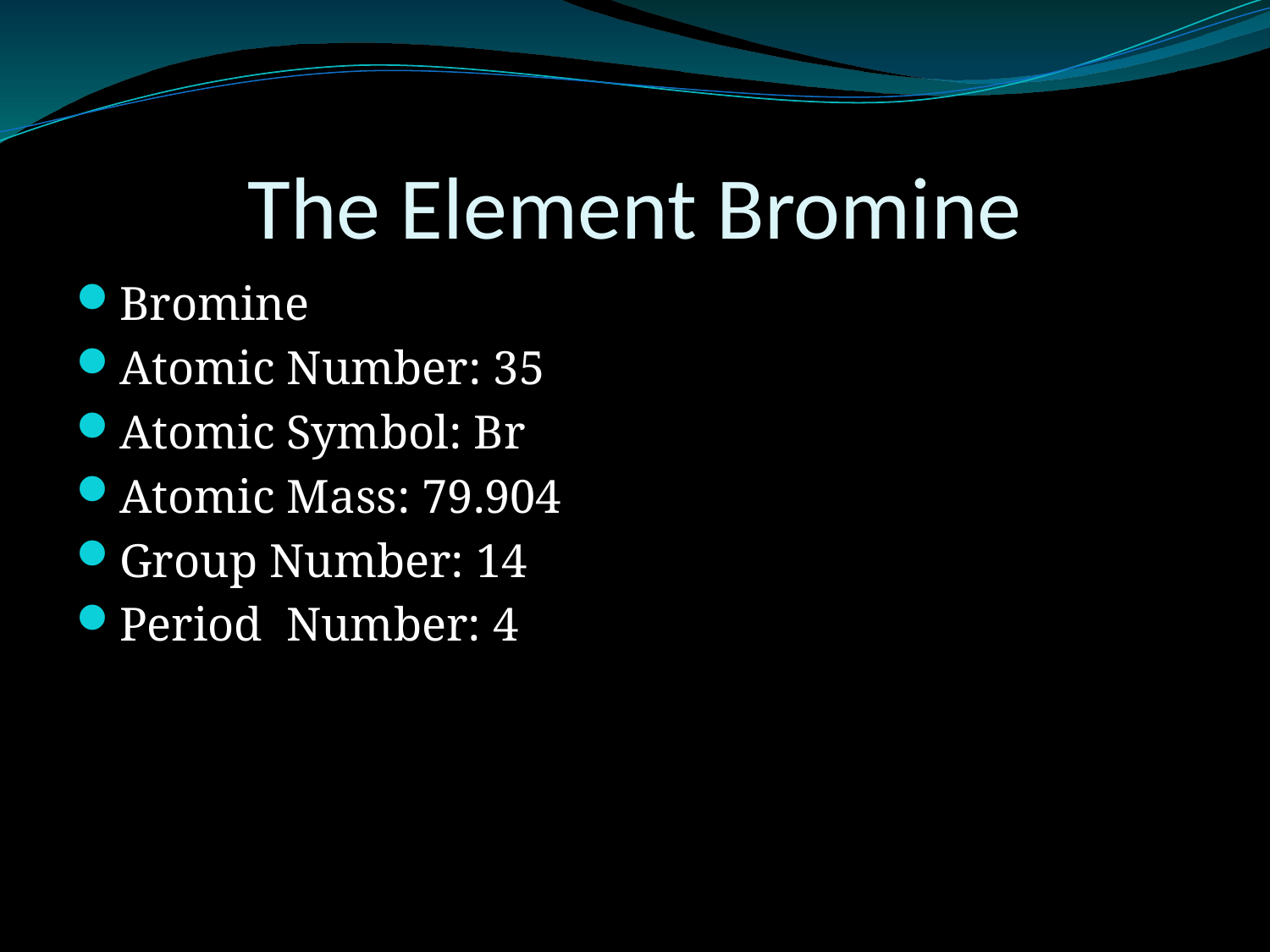

# The Element Bromine
Bromine
Atomic Number: 35
Atomic Symbol: Br
Atomic Mass: 79.904
Group Number: 14
Period  Number: 4